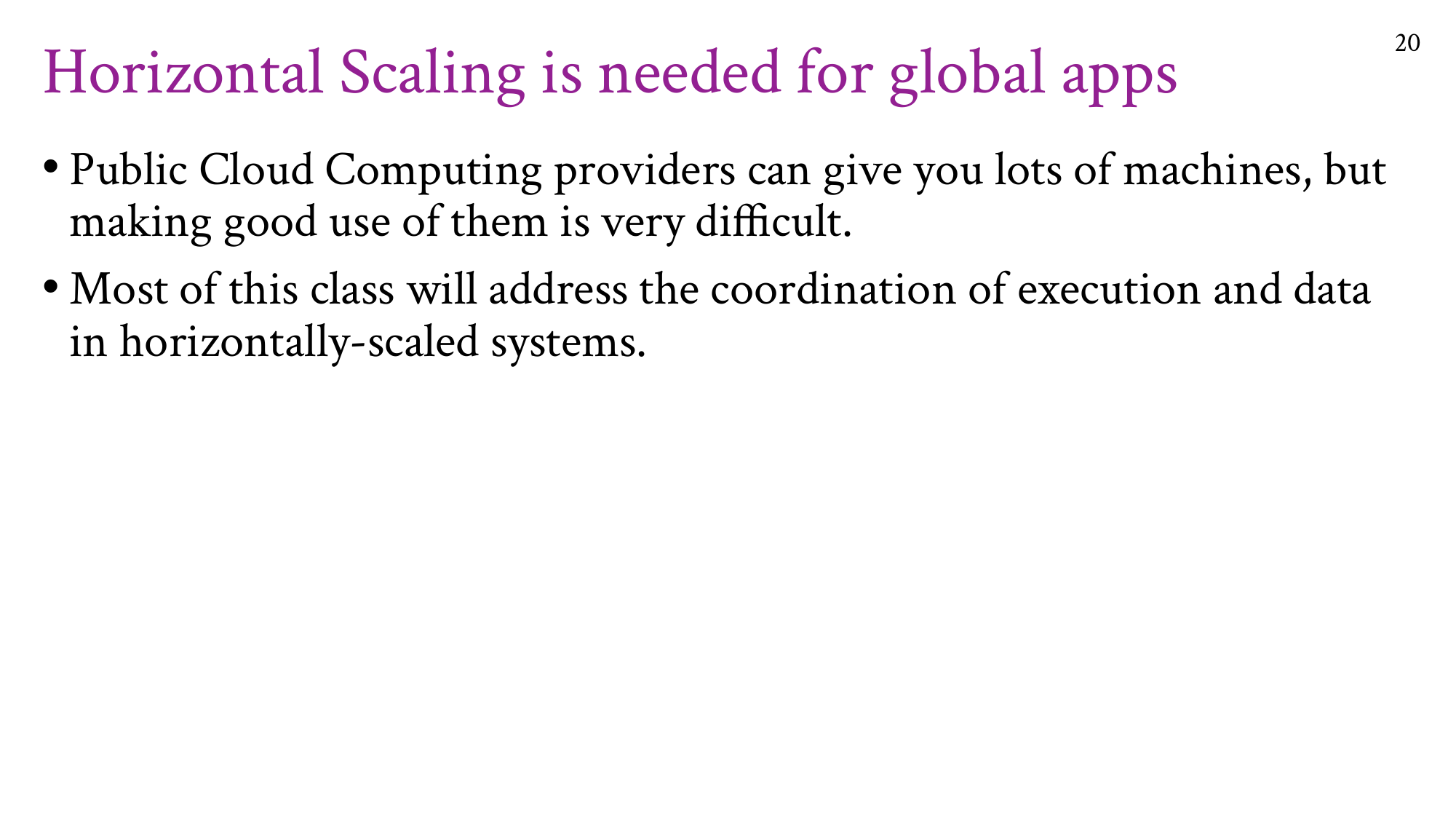

# Horizontal Scaling is needed for global apps
Public Cloud Computing providers can give you lots of machines, but making good use of them is very difficult.
Most of this class will address the coordination of execution and data in horizontally-scaled systems.